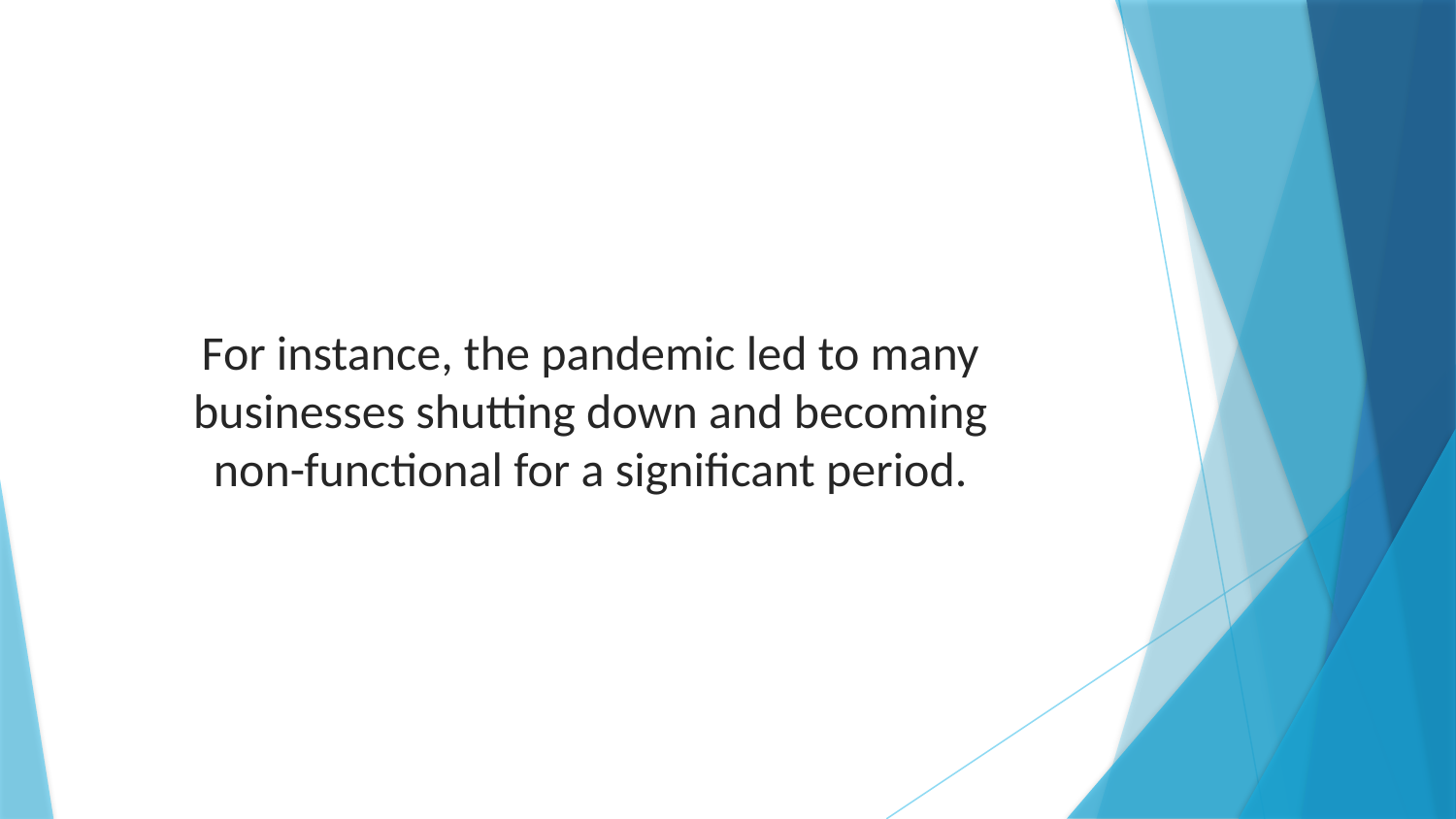

For instance, the pandemic led to many businesses shutting down and becoming non-functional for a significant period.